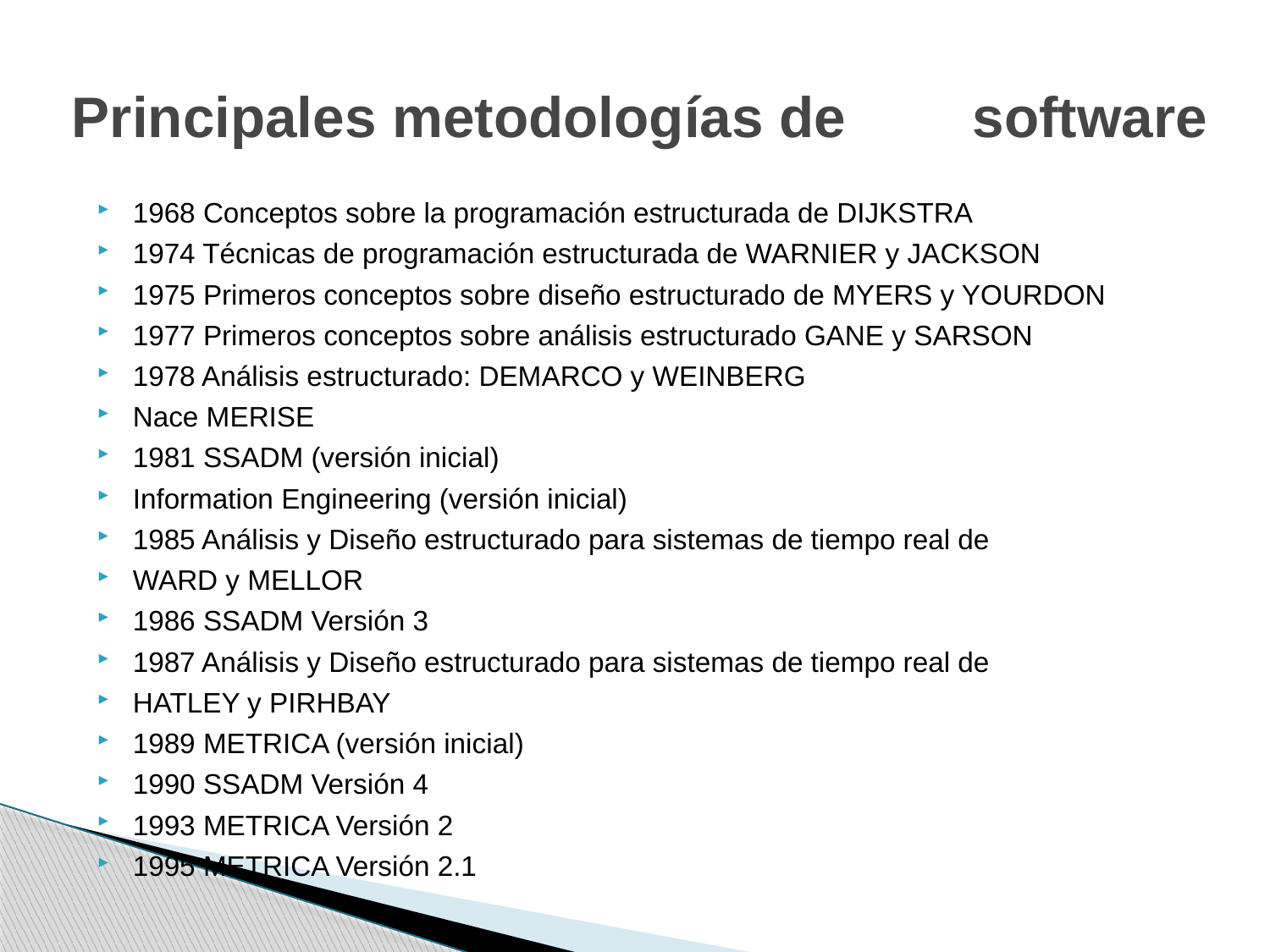

# Principales metodologías de        software
1968 Conceptos sobre la programación estructurada de DIJKSTRA
1974 Técnicas de programación estructurada de WARNIER y JACKSON
1975 Primeros conceptos sobre diseño estructurado de MYERS y YOURDON
1977 Primeros conceptos sobre análisis estructurado GANE y SARSON
1978 Análisis estructurado: DEMARCO y WEINBERG
Nace MERISE
1981 SSADM (versión inicial)
Information Engineering (versión inicial)
1985 Análisis y Diseño estructurado para sistemas de tiempo real de
WARD y MELLOR
1986 SSADM Versión 3
1987 Análisis y Diseño estructurado para sistemas de tiempo real de
HATLEY y PIRHBAY
1989 METRICA (versión inicial)
1990 SSADM Versión 4
1993 METRICA Versión 2
1995 METRICA Versión 2.1